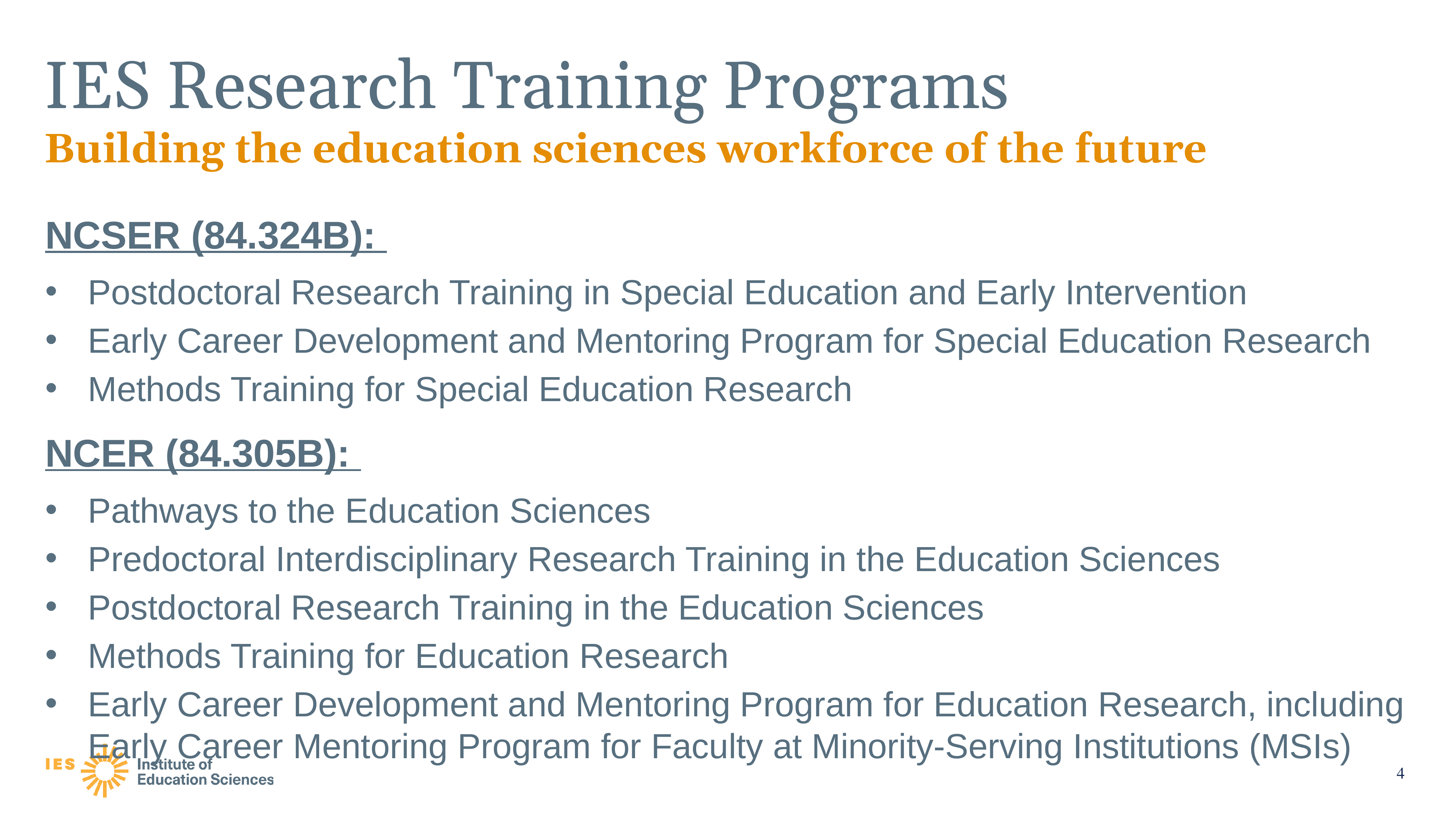

# IES Research Training Programs Building the education sciences workforce of the future
NCSER (84.324B):
Postdoctoral Research Training in Special Education and Early Intervention
Early Career Development and Mentoring Program for Special Education Research
Methods Training for Special Education Research
NCER (84.305B):
Pathways to the Education Sciences
Predoctoral Interdisciplinary Research Training in the Education Sciences
Postdoctoral Research Training in the Education Sciences
Methods Training for Education Research
Early Career Development and Mentoring Program for Education Research, including Early Career Mentoring Program for Faculty at Minority-Serving Institutions (MSIs)

4